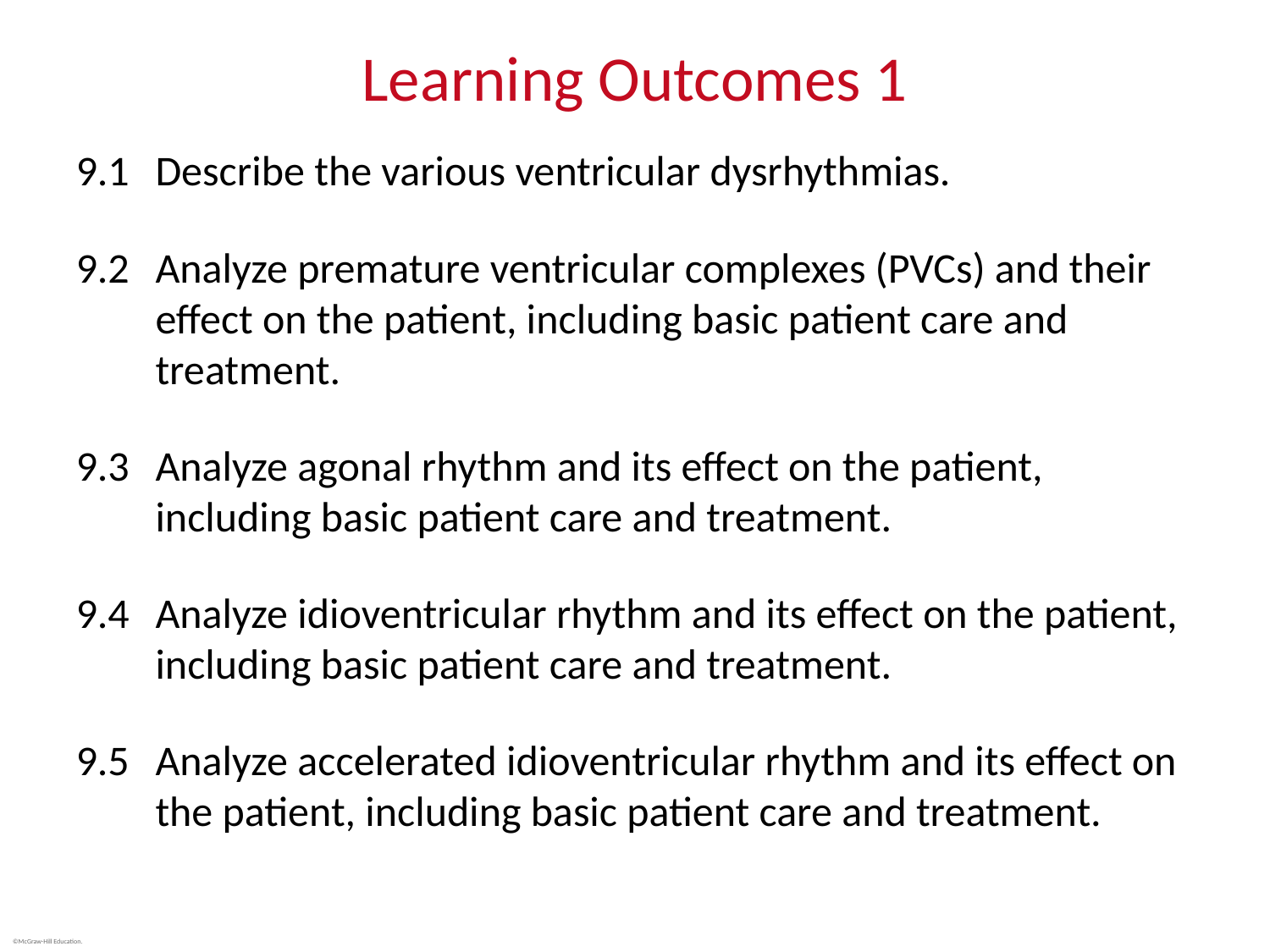

# Learning Outcomes 1
9.1	Describe the various ventricular dysrhythmias.
9.2	Analyze premature ventricular complexes (PVCs) and their effect on the patient, including basic patient care and treatment.
9.3	Analyze agonal rhythm and its effect on the patient, including basic patient care and treatment.
9.4	Analyze idioventricular rhythm and its effect on the patient, including basic patient care and treatment.
9.5	Analyze accelerated idioventricular rhythm and its effect on the patient, including basic patient care and treatment.